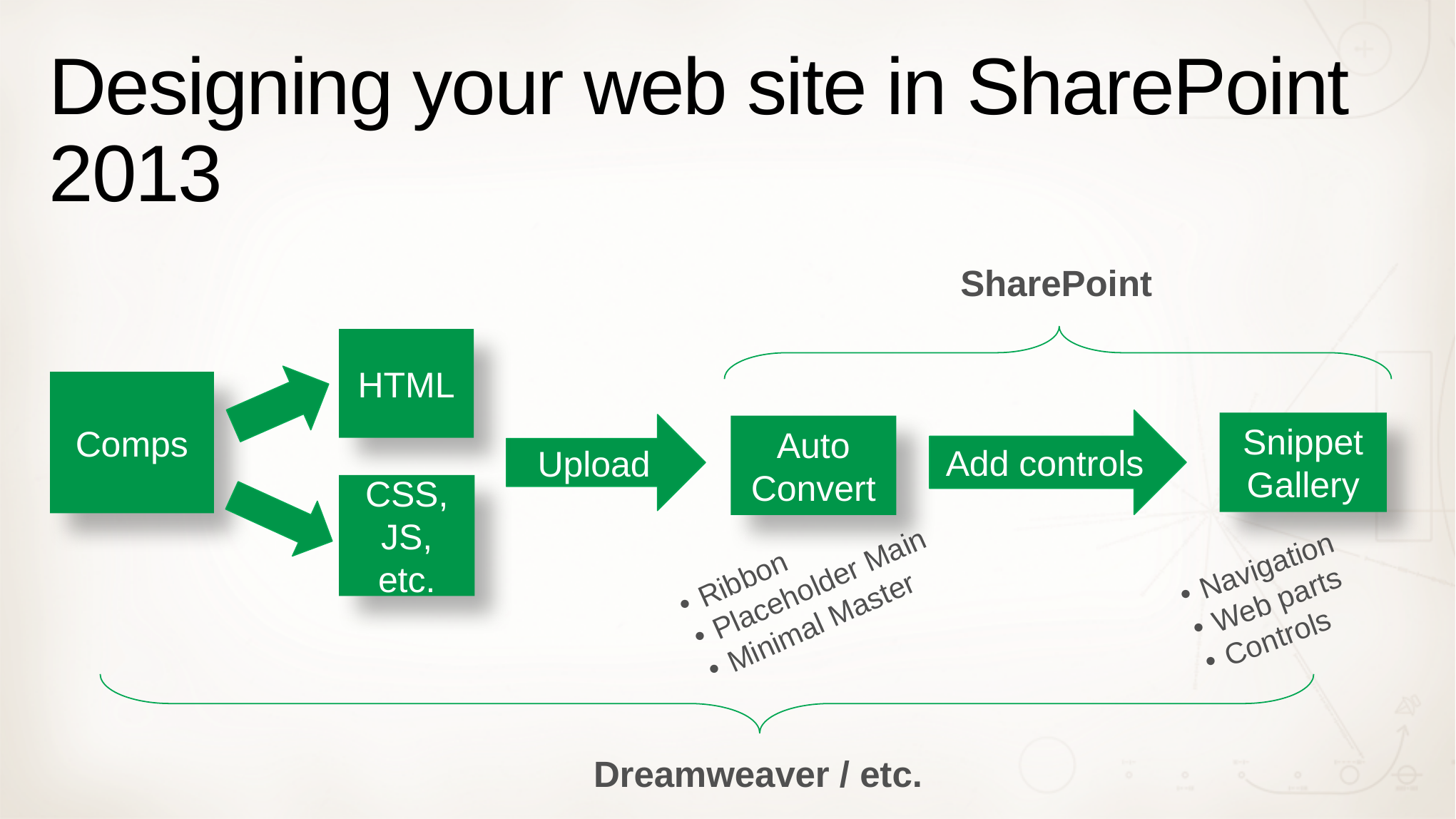

# Designing your web site in SharePoint 2013

SharePoint
HTML
CSS, JS, etc.

Comps
Add controls
Snippet
Gallery
Upload
Auto Convert

Navigation
Web parts
Controls
Ribbon
Placeholder Main
Minimal Master
Dreamweaver / etc.